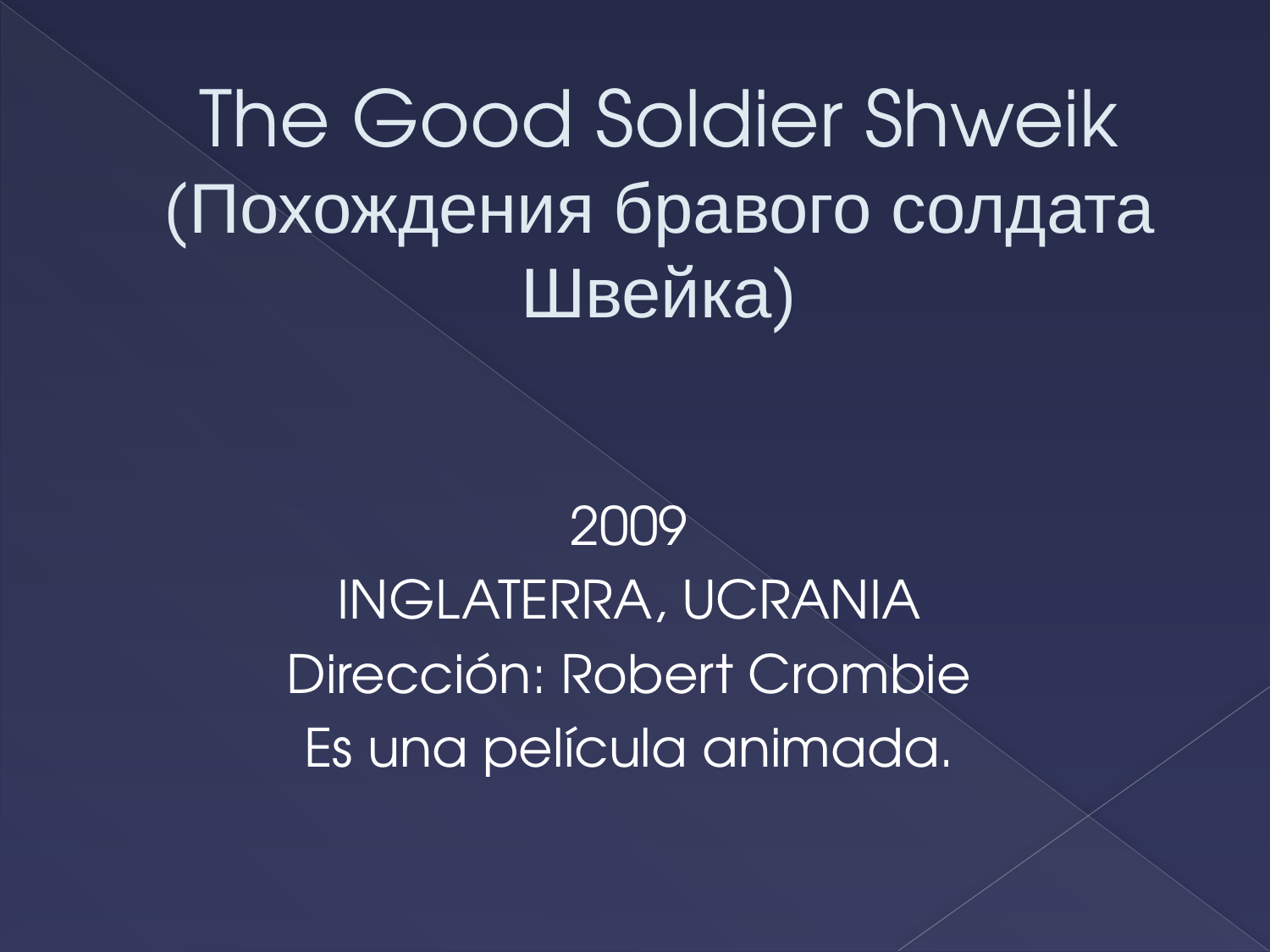

# The Good Soldier Shweik (Похождения бравого солдата Швейка)
2009
INGLATERRA, UCRANIA
Dirección: Robert Crombie
Es una película animada.